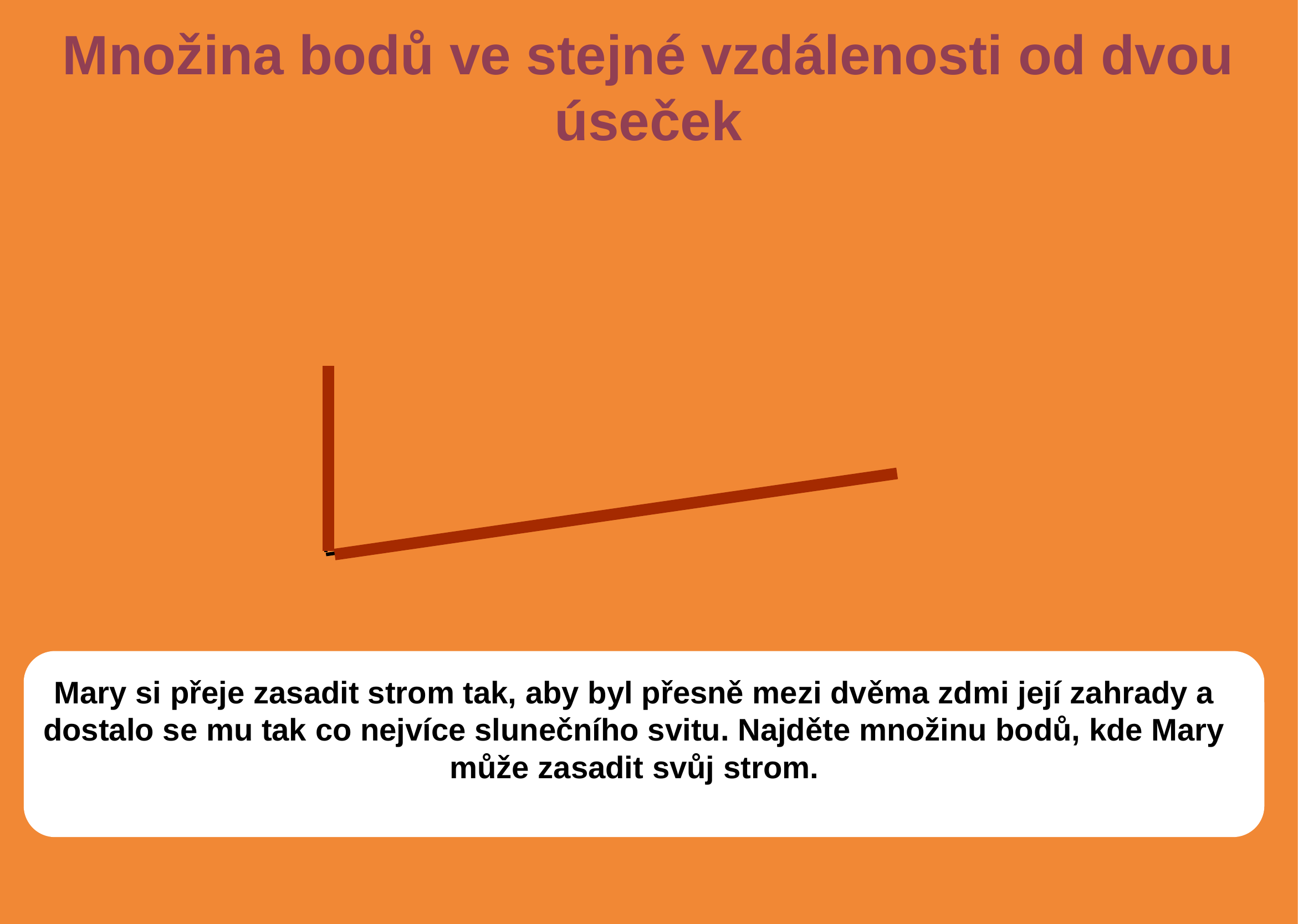

Množina bodů ve stejné vzdálenosti od dvou úseček

Mary si přeje zasadit strom tak, aby byl přesně mezi dvěma zdmi její zahrady a dostalo se mu tak co nejvíce slunečního svitu. Najděte množinu bodů, kde Mary může zasadit svůj strom.